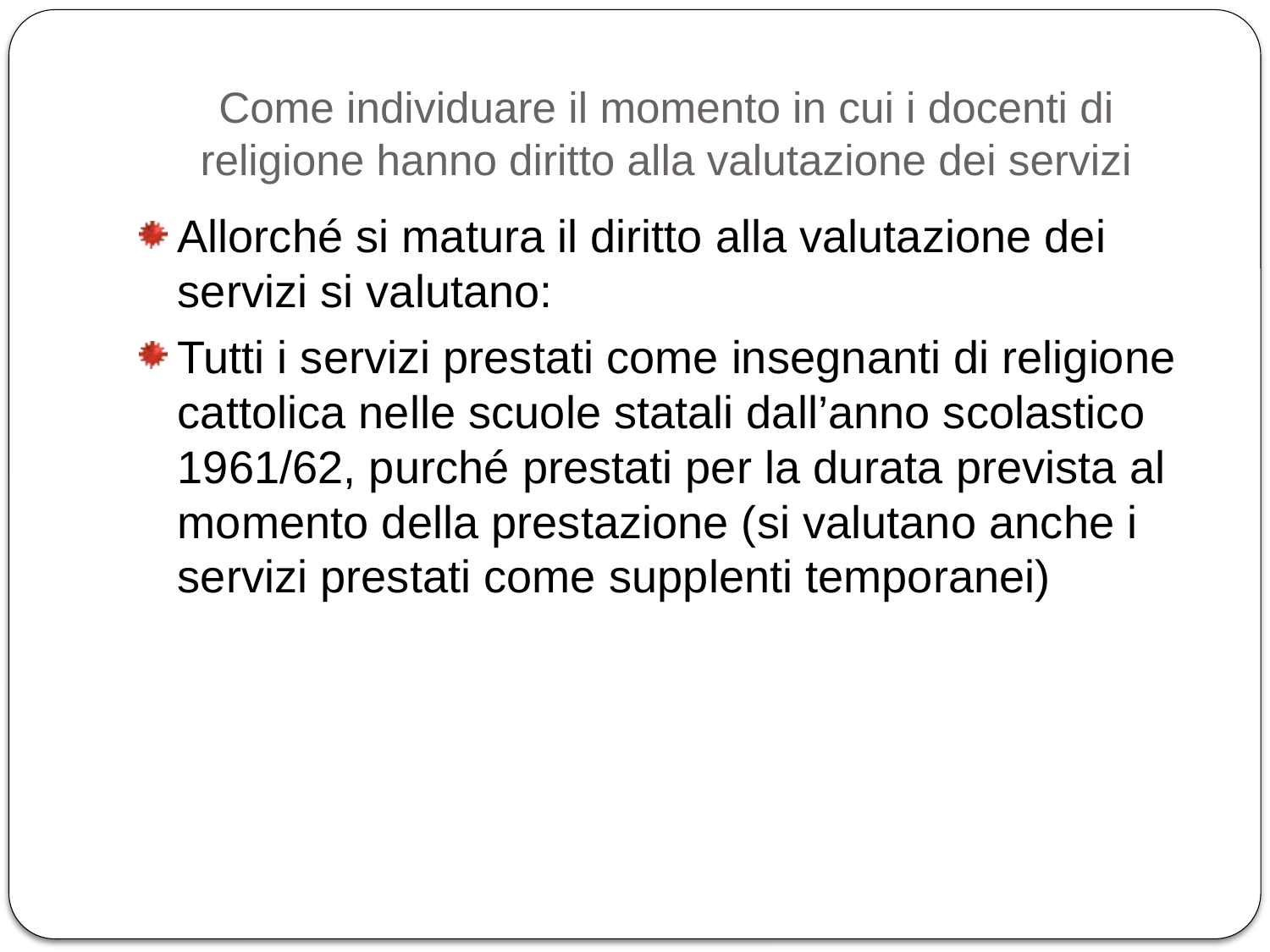

# Come individuare il momento in cui i docenti di religione hanno diritto alla valutazione dei servizi
Allorché si matura il diritto alla valutazione dei servizi si valutano:
Tutti i servizi prestati come insegnanti di religione cattolica nelle scuole statali dall’anno scolastico 1961/62, purché prestati per la durata prevista al momento della prestazione (si valutano anche i servizi prestati come supplenti temporanei)